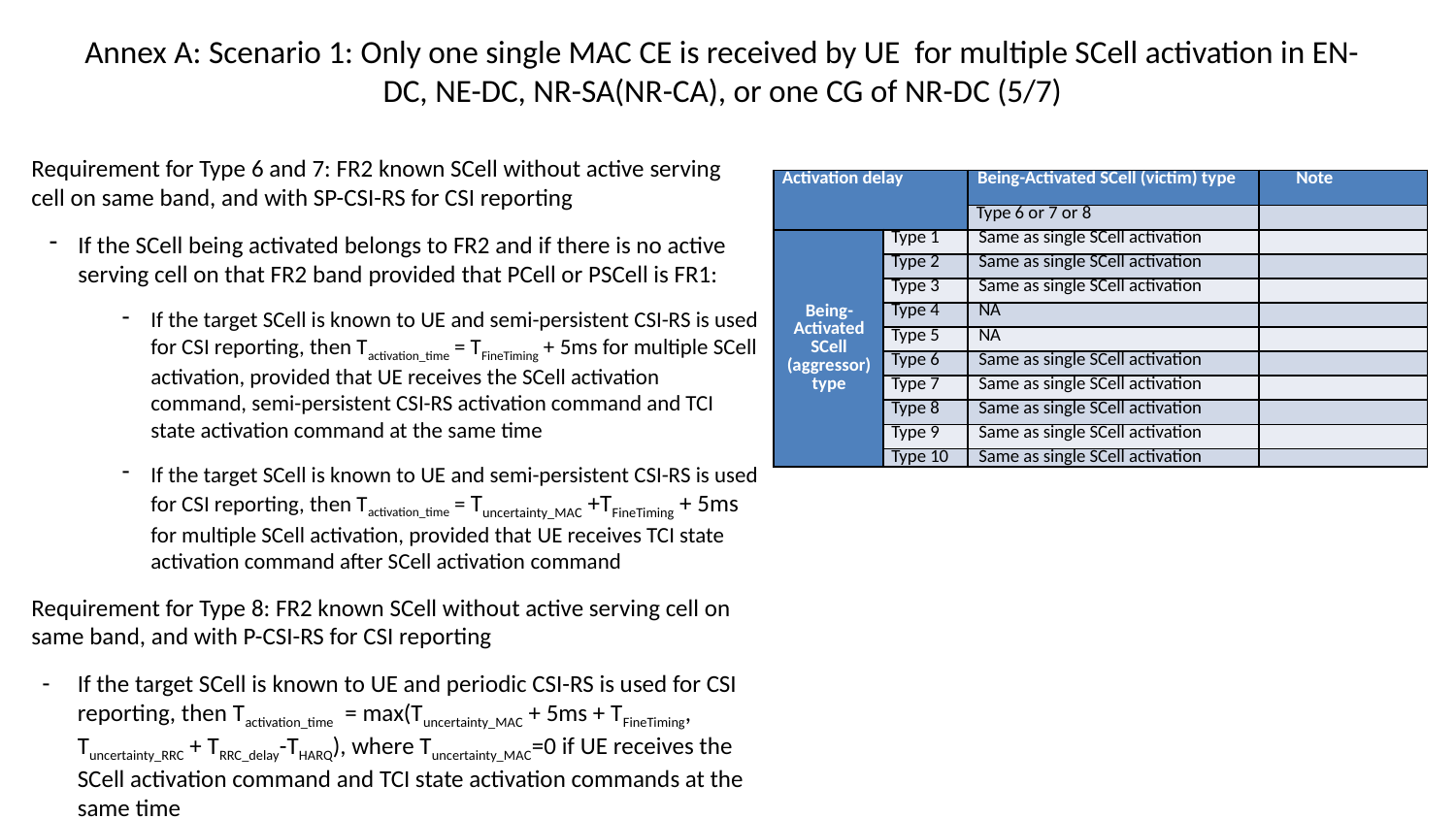

# Annex A: Scenario 1: Only one single MAC CE is received by UE  for multiple SCell activation in EN-DC, NE-DC, NR-SA(NR-CA), or one CG of NR-DC (5/7)
Requirement for Type 6 and 7: FR2 known SCell without active serving cell on same band, and with SP-CSI-RS for CSI reporting
If the SCell being activated belongs to FR2 and if there is no active serving cell on that FR2 band provided that PCell or PSCell is FR1:
If the target SCell is known to UE and semi-persistent CSI-RS is used for CSI reporting, then Tactivation_time = TFineTiming + 5ms for multiple SCell activation, provided that UE receives the SCell activation command, semi-persistent CSI-RS activation command and TCI state activation command at the same time
If the target SCell is known to UE and semi-persistent CSI-RS is used for CSI reporting, then Tactivation_time = Tuncertainty_MAC +TFineTiming + 5ms for multiple SCell activation, provided that UE receives TCI state activation command after SCell activation command
Requirement for Type 8: FR2 known SCell without active serving cell on same band, and with P-CSI-RS for CSI reporting
If the target SCell is known to UE and periodic CSI-RS is used for CSI reporting, then Tactivation_time  = max(Tuncertainty_MAC + 5ms + TFineTiming, Tuncertainty_RRC + TRRC_delay-THARQ), where Tuncertainty_MAC=0 if UE receives the SCell activation command and TCI state activation commands at the same time
| Activation delay |  | Being-Activated SCell (victim) type | Note |
| --- | --- | --- | --- |
|  |  | Type 6 or 7 or 8 |  |
| Being-Activated SCell (aggressor) type | Type 1 | Same as single SCell activation |  |
|  | Type 2 | Same as single SCell activation |  |
|  | Type 3 | Same as single SCell activation |  |
|  | Type 4 | NA |  |
|  | Type 5 | NA |  |
|  | Type 6 | Same as single SCell activation |  |
|  | Type 7 | Same as single SCell activation |  |
|  | Type 8 | Same as single SCell activation |  |
|  | Type 9 | Same as single SCell activation |  |
|  | Type 10 | Same as single SCell activation |  |